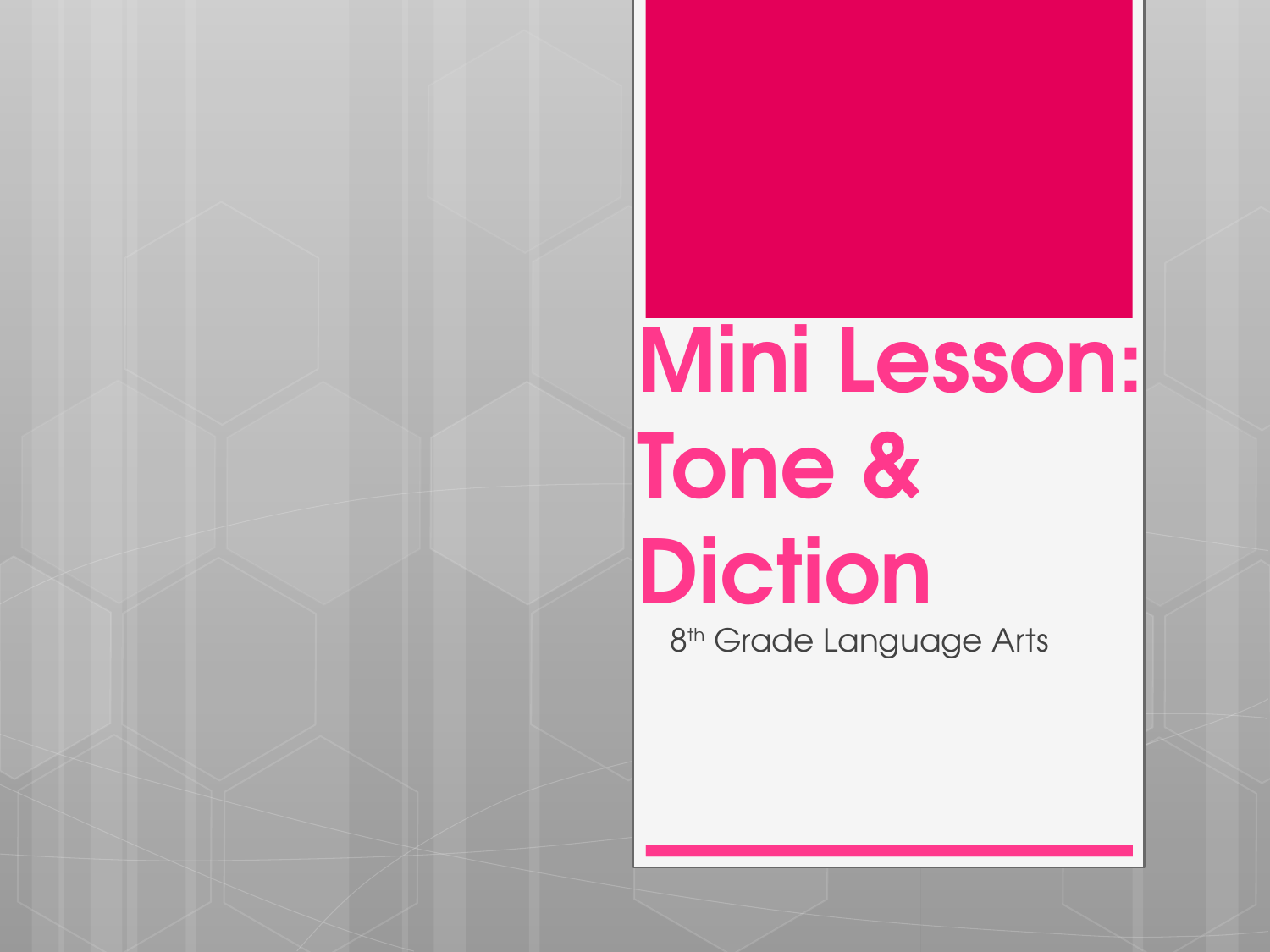

# Mini Lesson: Tone & Diction
8th Grade Language Arts